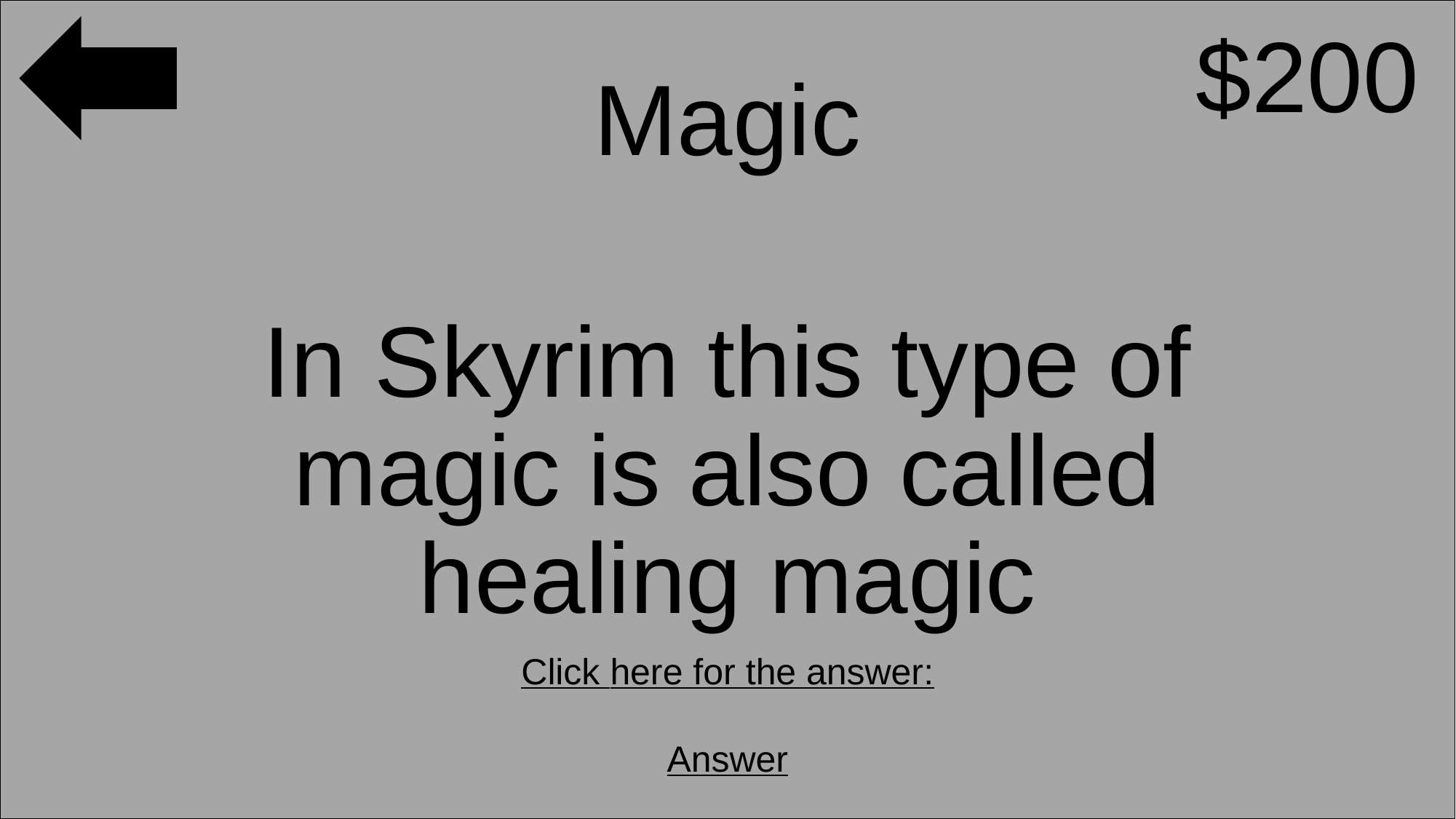

$200

#
Magic

In Skyrim this type of magic is also called healing magic

Click here for the answer:

Answer